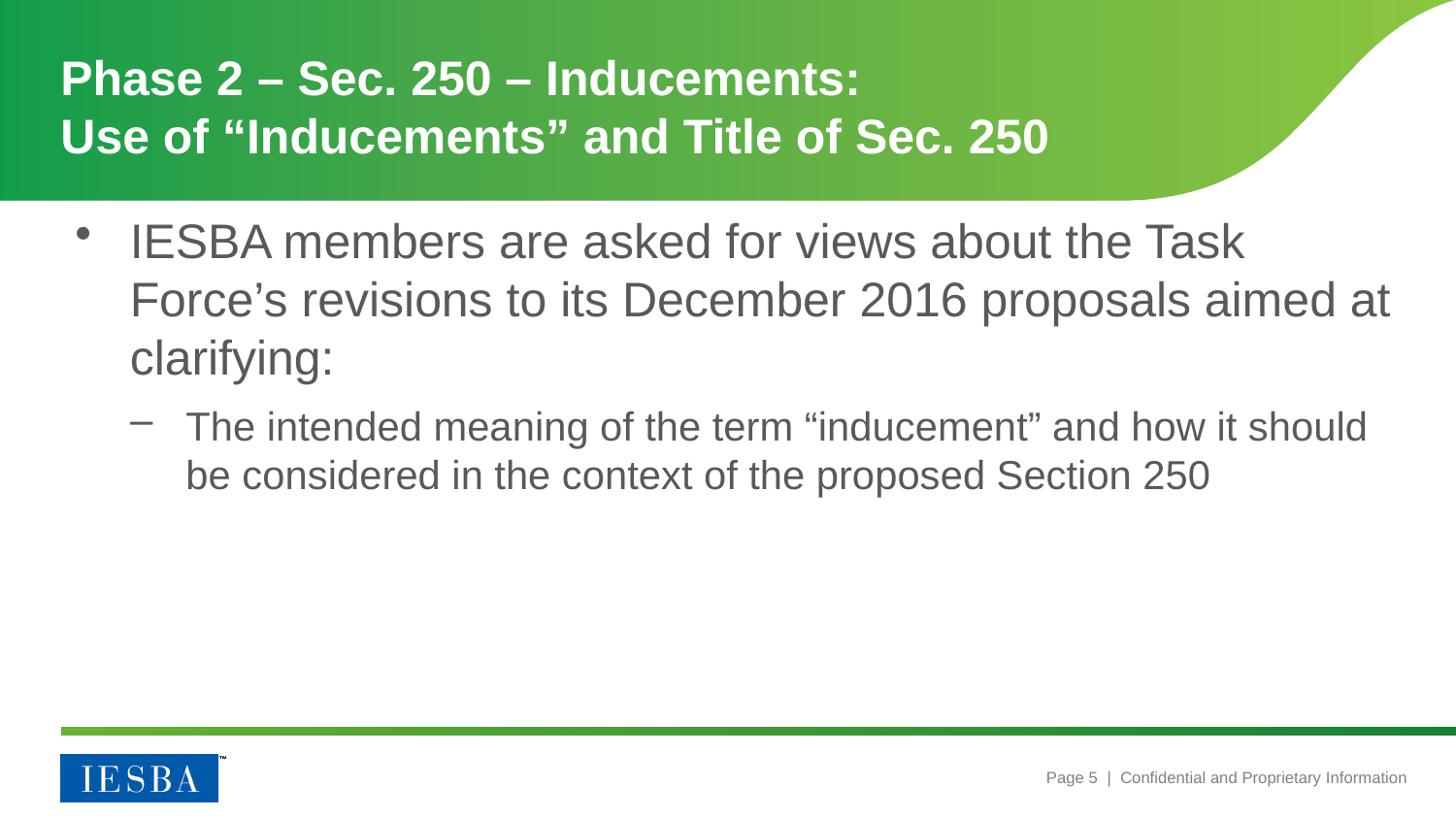

# Phase 2 – Sec. 250 – Inducements: Use of “Inducements” and Title of Sec. 250
IESBA members are asked for views about the Task Force’s revisions to its December 2016 proposals aimed at clarifying:
The intended meaning of the term “inducement” and how it should be considered in the context of the proposed Section 250